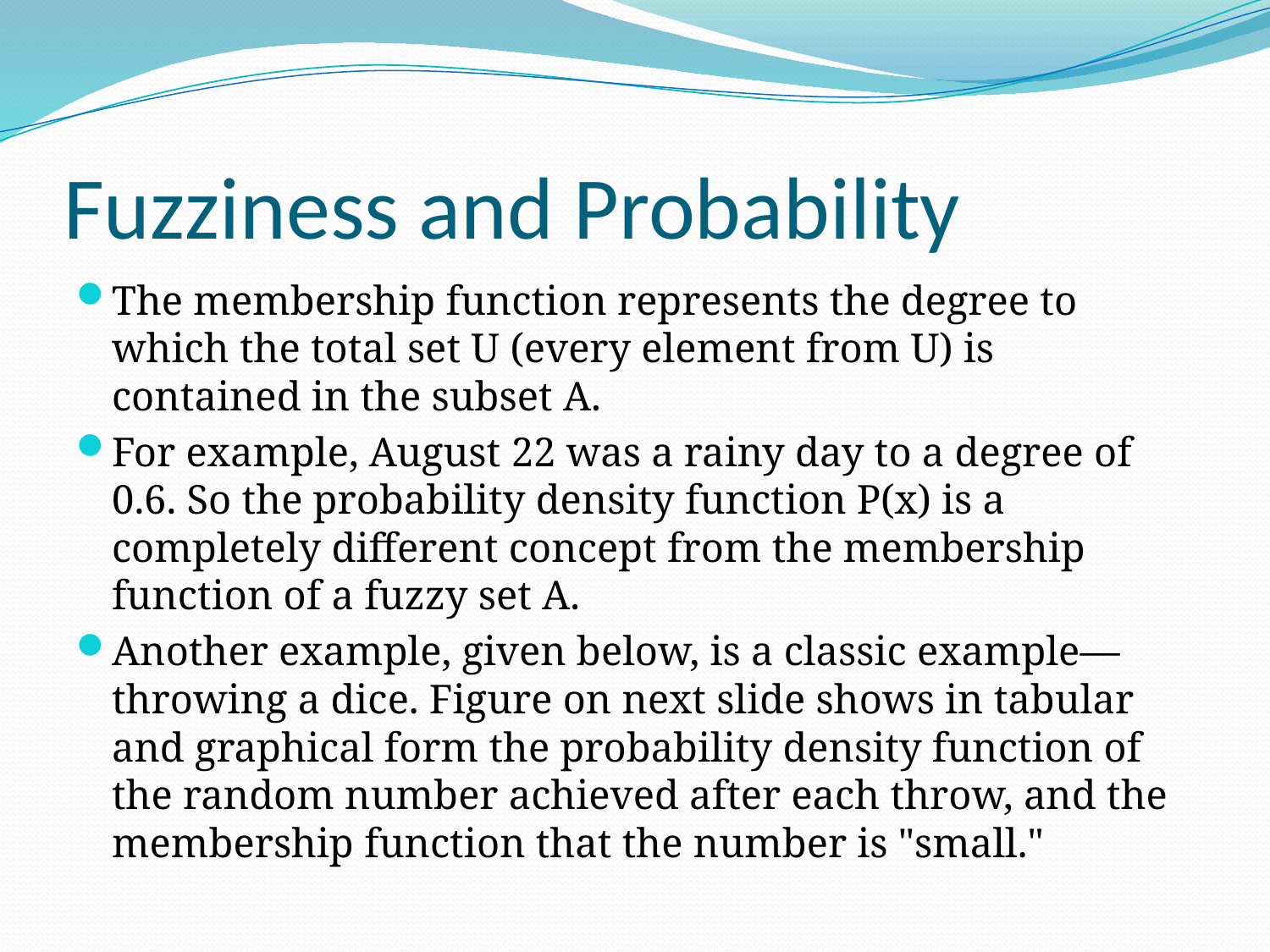

# Fuzziness and Probability
The membership function represents the degree to which the total set U (every element from U) is contained in the subset A.
For example, August 22 was a rainy day to a degree of 0.6. So the probability density function P(x) is a completely different concept from the membership function of a fuzzy set A.
Another example, given below, is a classic example—throwing a dice. Figure on next slide shows in tabular and graphical form the probability density function of the random number achieved after each throw, and the membership function that the number is "small."